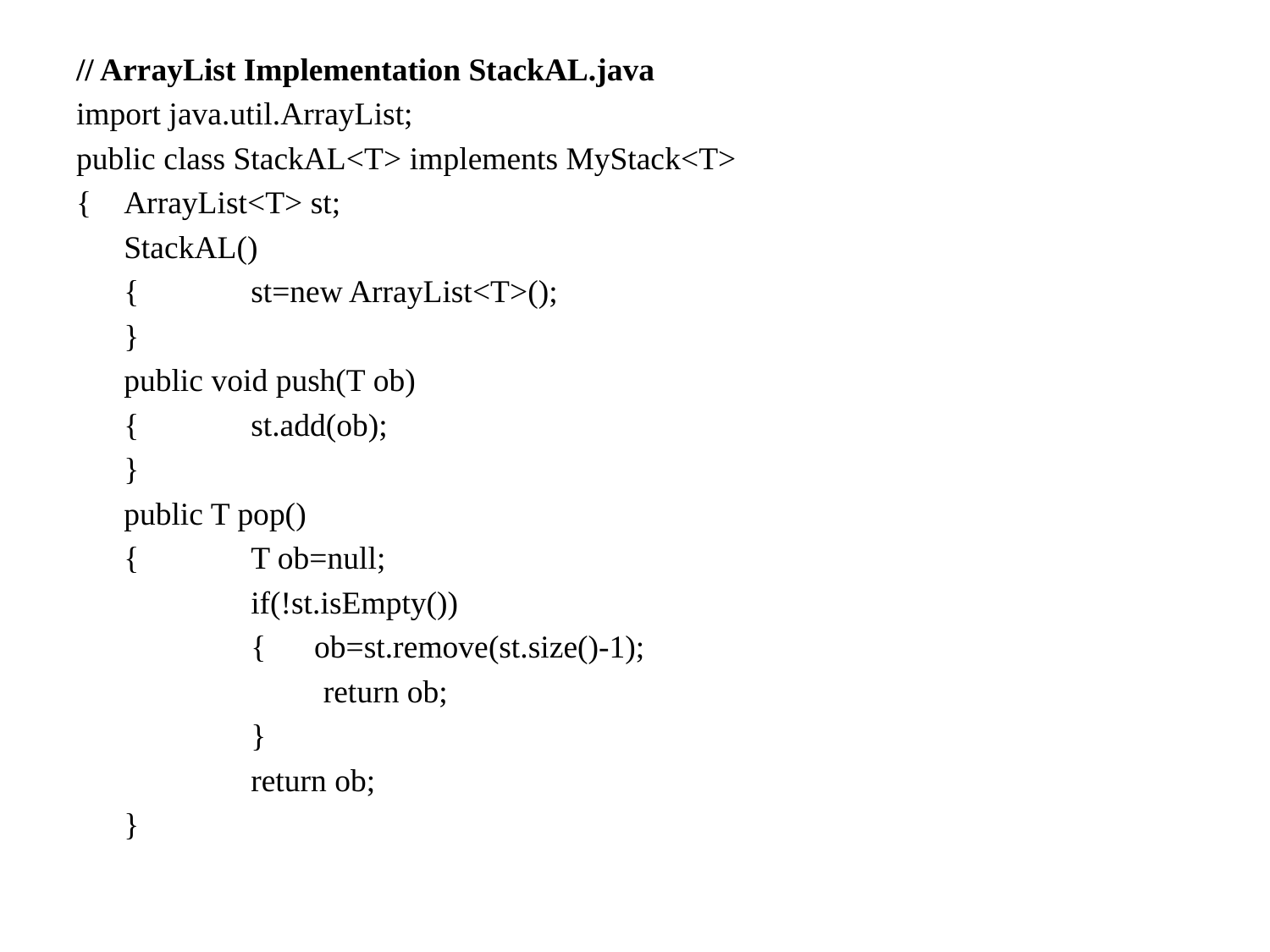

// ArrayList Implementation StackAL.java
import java.util.ArrayList;
public class StackAL<T> implements MyStack<T>
{	ArrayList<T> st;
	StackAL()
	{	st=new ArrayList<T>();
	}
	public void push(T ob)
	{	st.add(ob);
	}
	public T pop()
	{	T ob=null;
		if(!st.isEmpty())
		{      ob=st.remove(st.size()-1);
		         return ob;
		}
		return ob;
	}